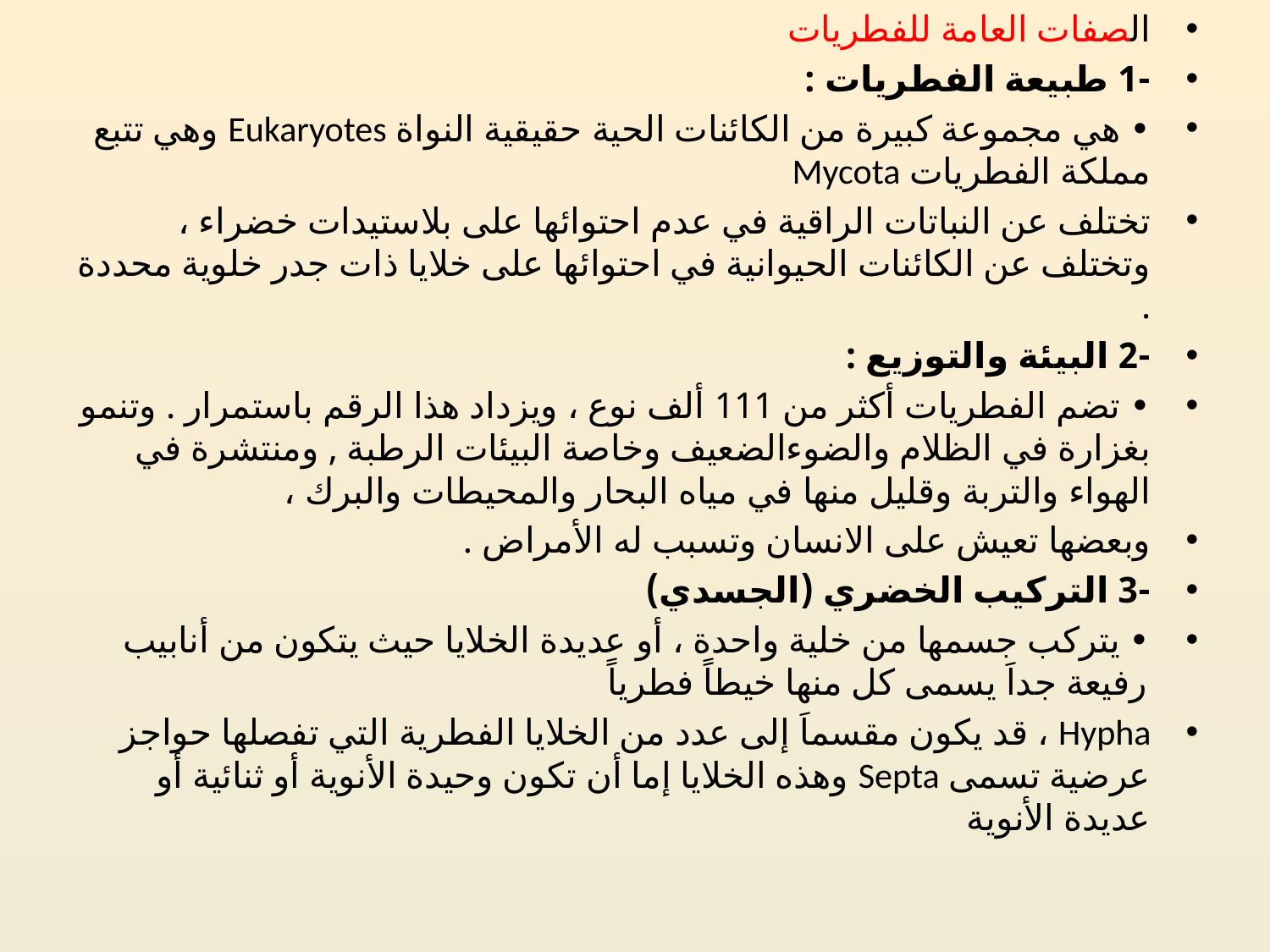

الصفات العامة للفطريات
-1 طبيعة الفطريات :
• هي مجموعة كبيرة من الكائنات الحية حقيقية النواة Eukaryotes وهي تتبع مملكة الفطريات Mycota
تختلف عن النباتات الراقية في عدم احتوائها على بلاستيدات خضراء ، وتختلف عن الكائنات الحيوانية في احتوائها على خلايا ذات جدر خلوية محددة .
-2 البيئة والتوزيع :
• تضم الفطريات أكثر من 111 ألف نوع ، ويزداد هذا الرقم باستمرار . وتنمو بغزارة في الظلام والضوءالضعيف وخاصة البيئات الرطبة , ومنتشرة في الهواء والتربة وقليل منها في مياه البحار والمحيطات والبرك ،
وبعضها تعيش على الانسان وتسبب له الأمراض .
-3 التركيب الخضري (الجسدي)
• يتركب جسمها من خلية واحدة ، أو عديدة الخلايا حيث يتكون من أنابيب رفيعة جداَ يسمى كل منها خيطاً فطرياً
Hypha ، قد يكون مقسماَ إلى عدد من الخلايا الفطرية التي تفصلها حواجز عرضية تسمى Septa وهذه الخلايا إما أن تكون وحيدة الأنوية أو ثنائية أو عديدة الأنوية